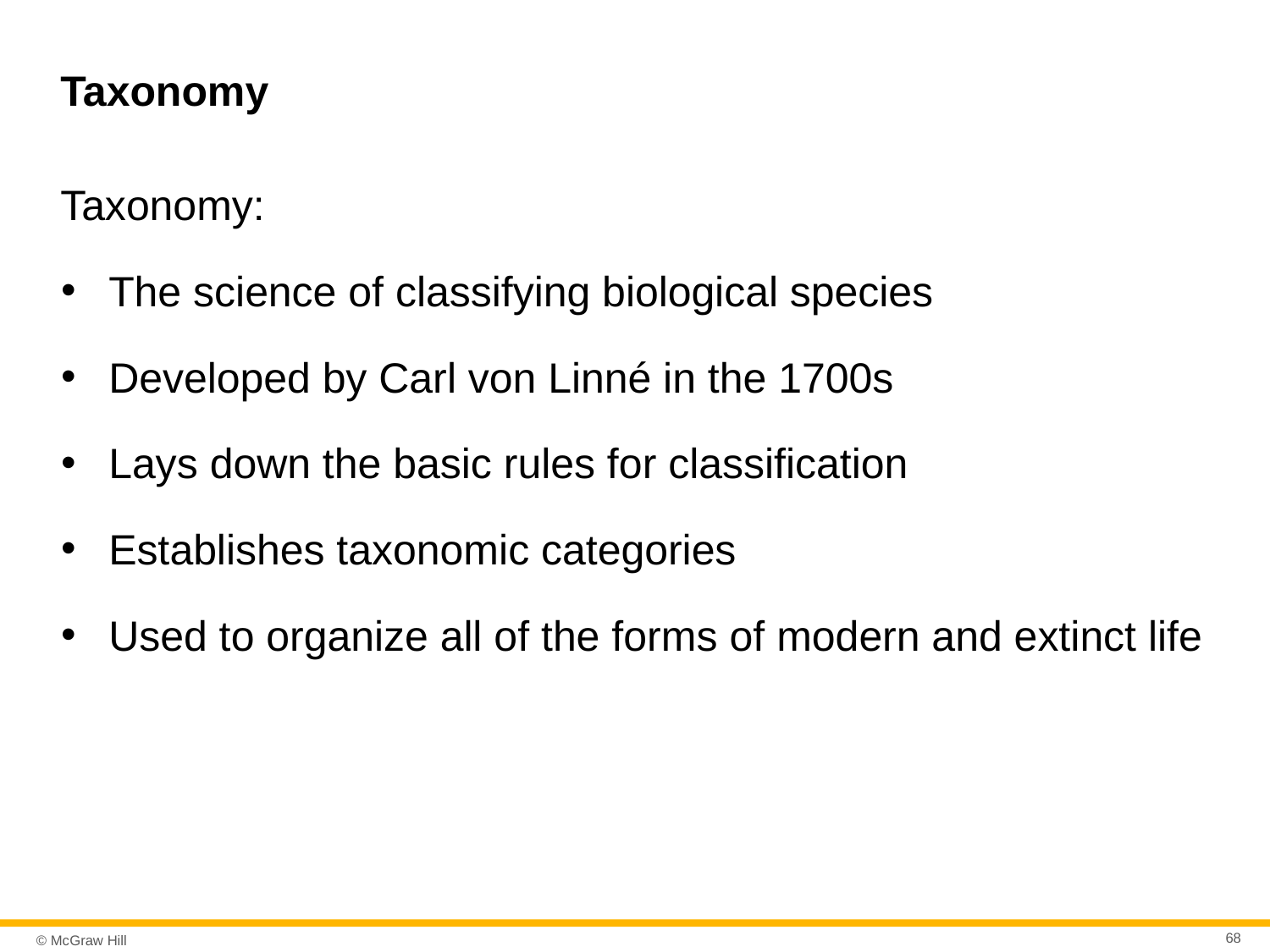

# Taxonomy
Taxonomy:
The science of classifying biological species
Developed by Carl von Linné in the 1700s
Lays down the basic rules for classification
Establishes taxonomic categories
Used to organize all of the forms of modern and extinct life